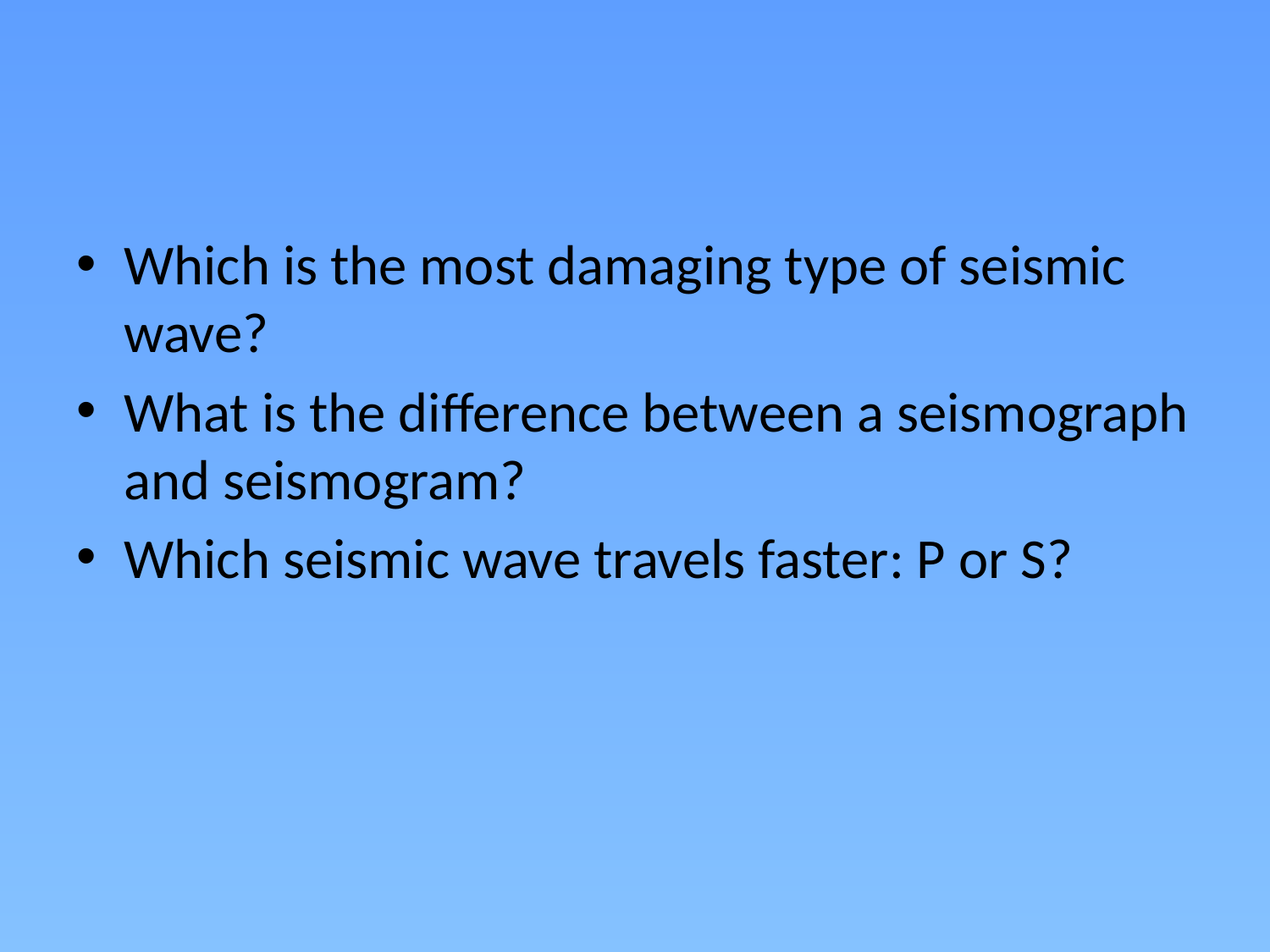

#
Which is the most damaging type of seismic wave?
What is the difference between a seismograph and seismogram?
Which seismic wave travels faster: P or S?